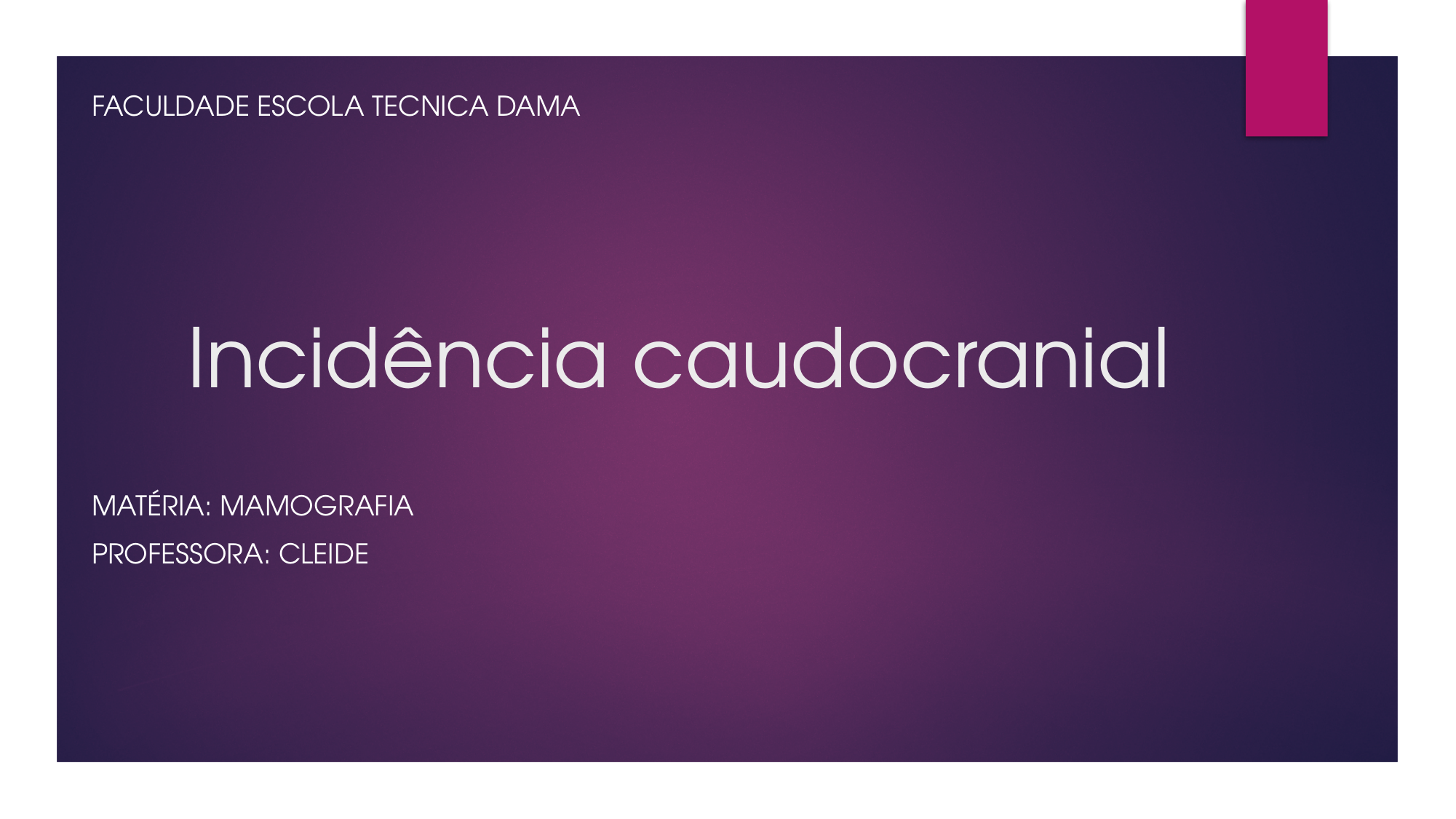

Faculdade escola tecnica Dama
# Incidência caudocranial
Matéria: mamografia
Professora: Cleide